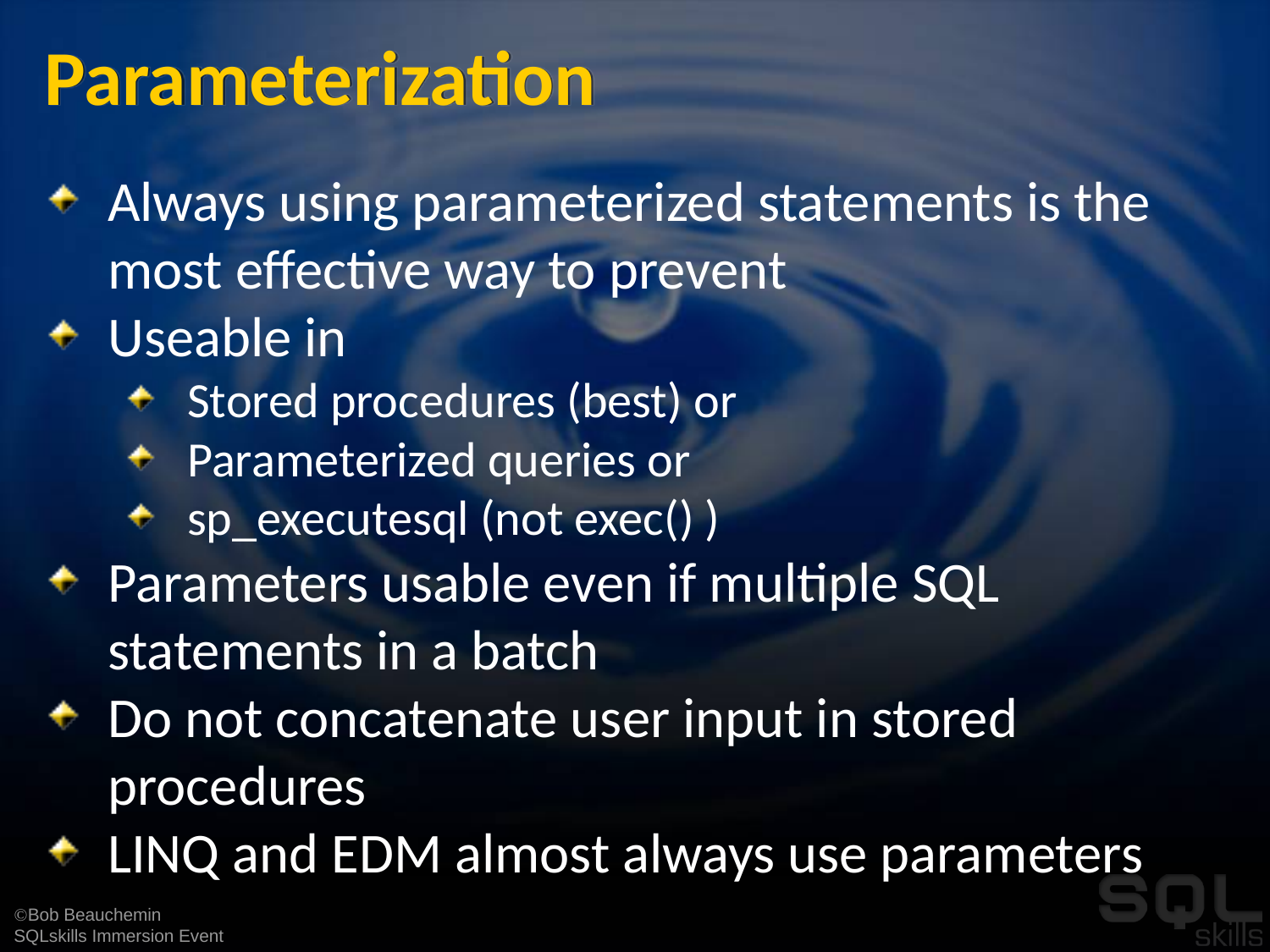

# Parameterization
Always using parameterized statements is the most effective way to prevent
Useable in
Stored procedures (best) or
Parameterized queries or
sp_executesql (not exec() )
Parameters usable even if multiple SQL statements in a batch
Do not concatenate user input in stored procedures
LINQ and EDM almost always use parameters